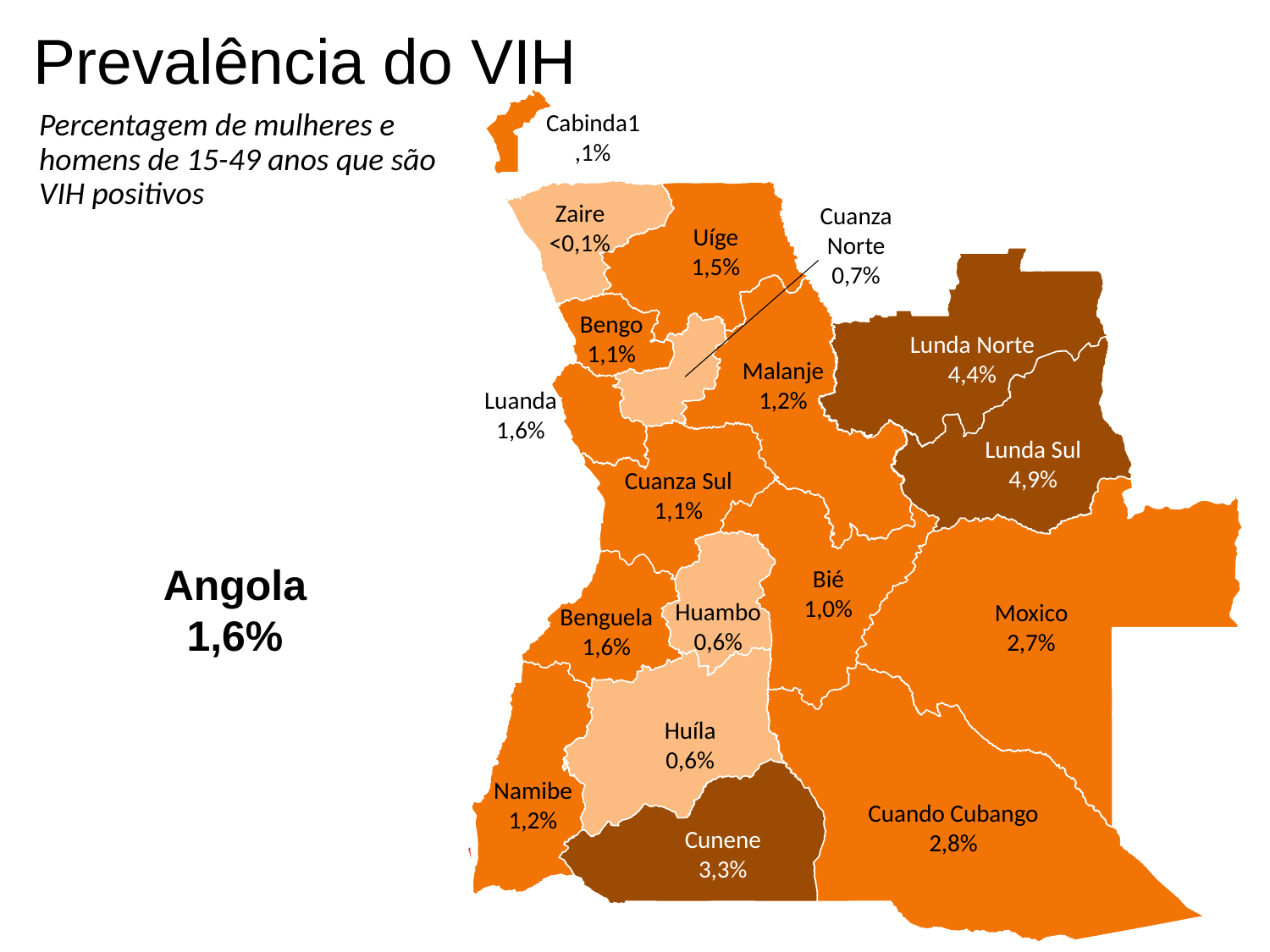

Prevalência do VIH

Cabinda1,1%
Percentagem de mulheres e homens de 15-49 anos que são VIH positivos

Zaire
<0,1%

Cuanza Norte
0,7%

Uíge
1,5%

Bengo
1,1%

Lunda Norte
4,4%

Malanje
1,2%

Luanda
1,6%

Lunda Sul
4,9%

Cuanza Sul
1,1%

Angola
1,6%

Bié
1,0%

Huambo
0,6%
Moxico
2,7%
Benguela
1,6%

Huíla
0,6%

Namibe
1,2%
Cuando Cubango
2,8%
Cunene
3,3%